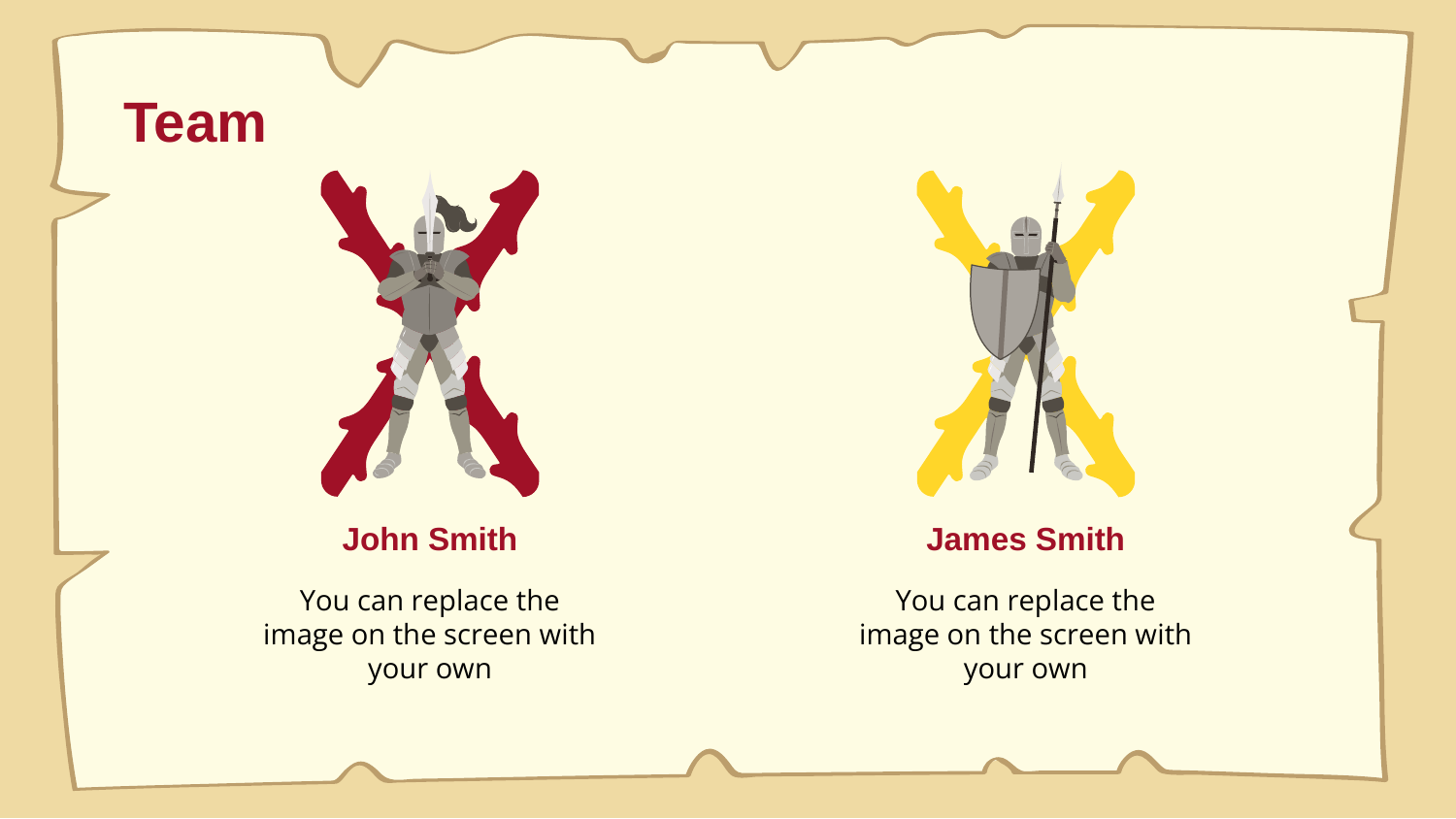

# Team

John Smith
James Smith
You can replace the image on the screen with your own
You can replace the image on the screen with your own